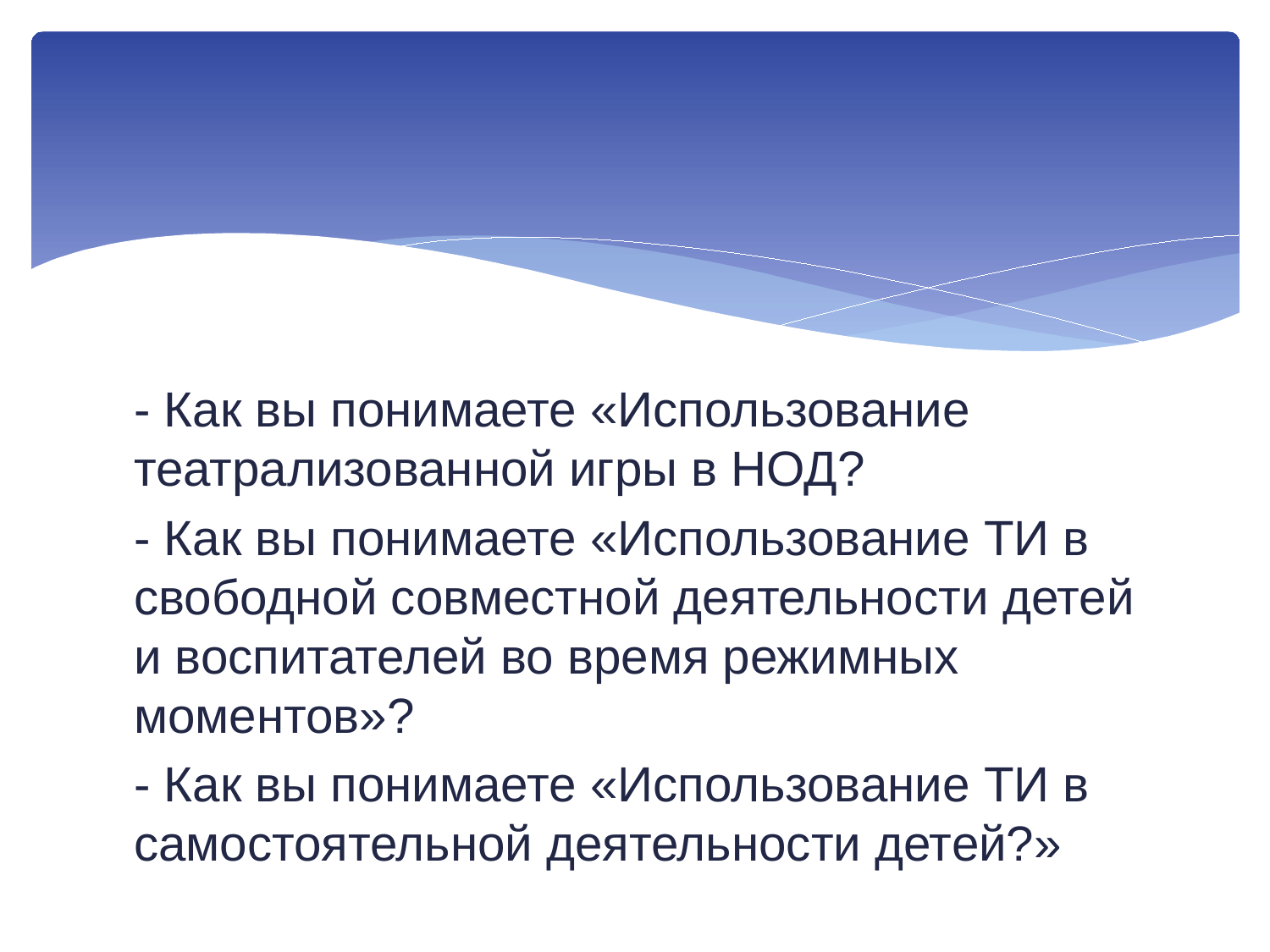

- Как вы понимаете «Использование театрализованной игры в НОД?
- Как вы понимаете «Использование ТИ в свободной совместной деятельности детей и воспитателей во время режимных моментов»?
- Как вы понимаете «Использование ТИ в самостоятельной деятельности детей?»